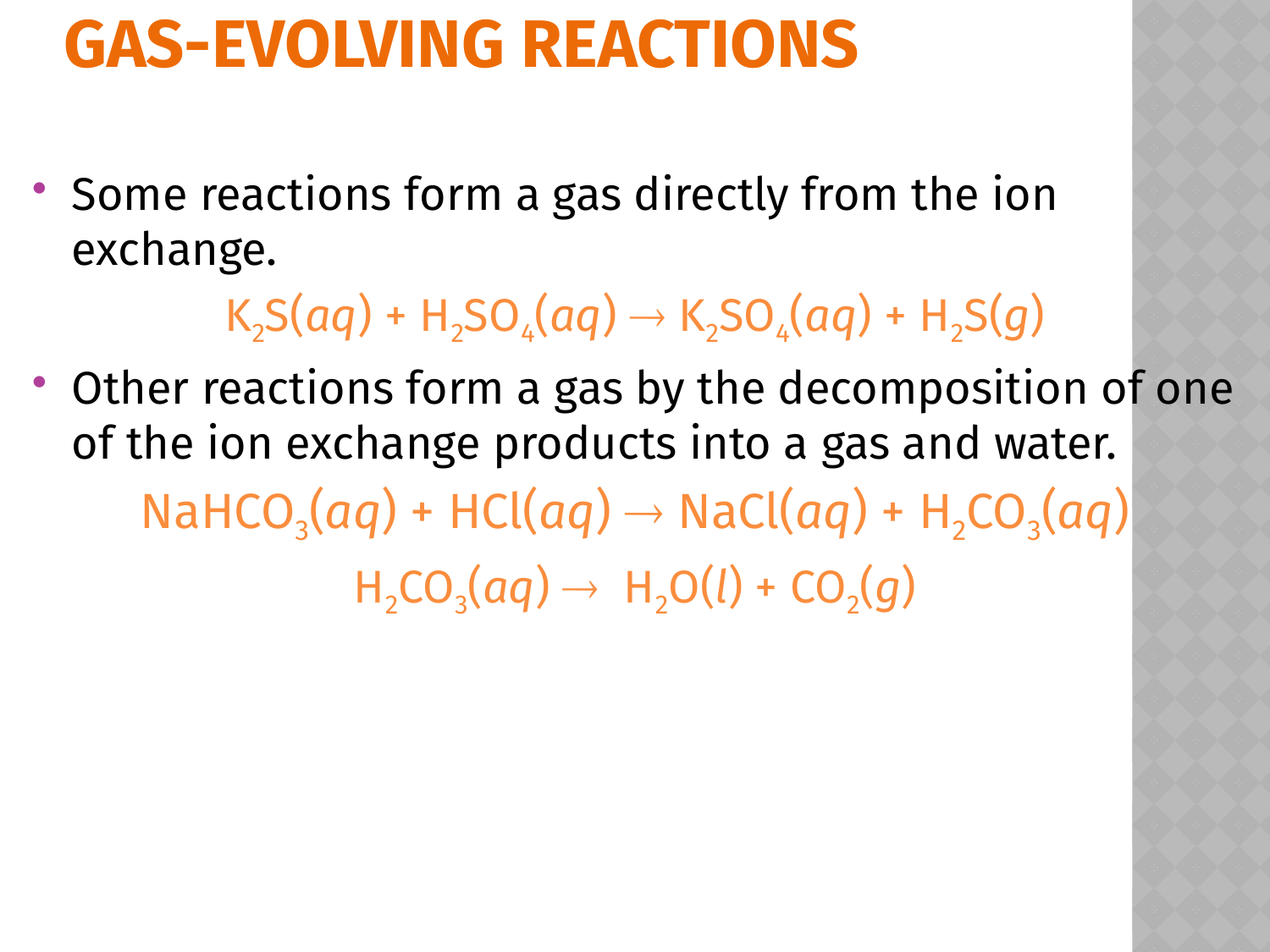

# Gas-Evolving Reactions
Some reactions form a gas directly from the ion exchange.
K2S(aq) + H2SO4(aq) → K2SO4(aq) + H2S(g)
Other reactions form a gas by the decomposition of one of the ion exchange products into a gas and water.
NaHCO3(aq) + HCl(aq) → NaCl(aq) + H2CO3(aq)
H2CO3(aq) →  H2O(l) + CO2(g)